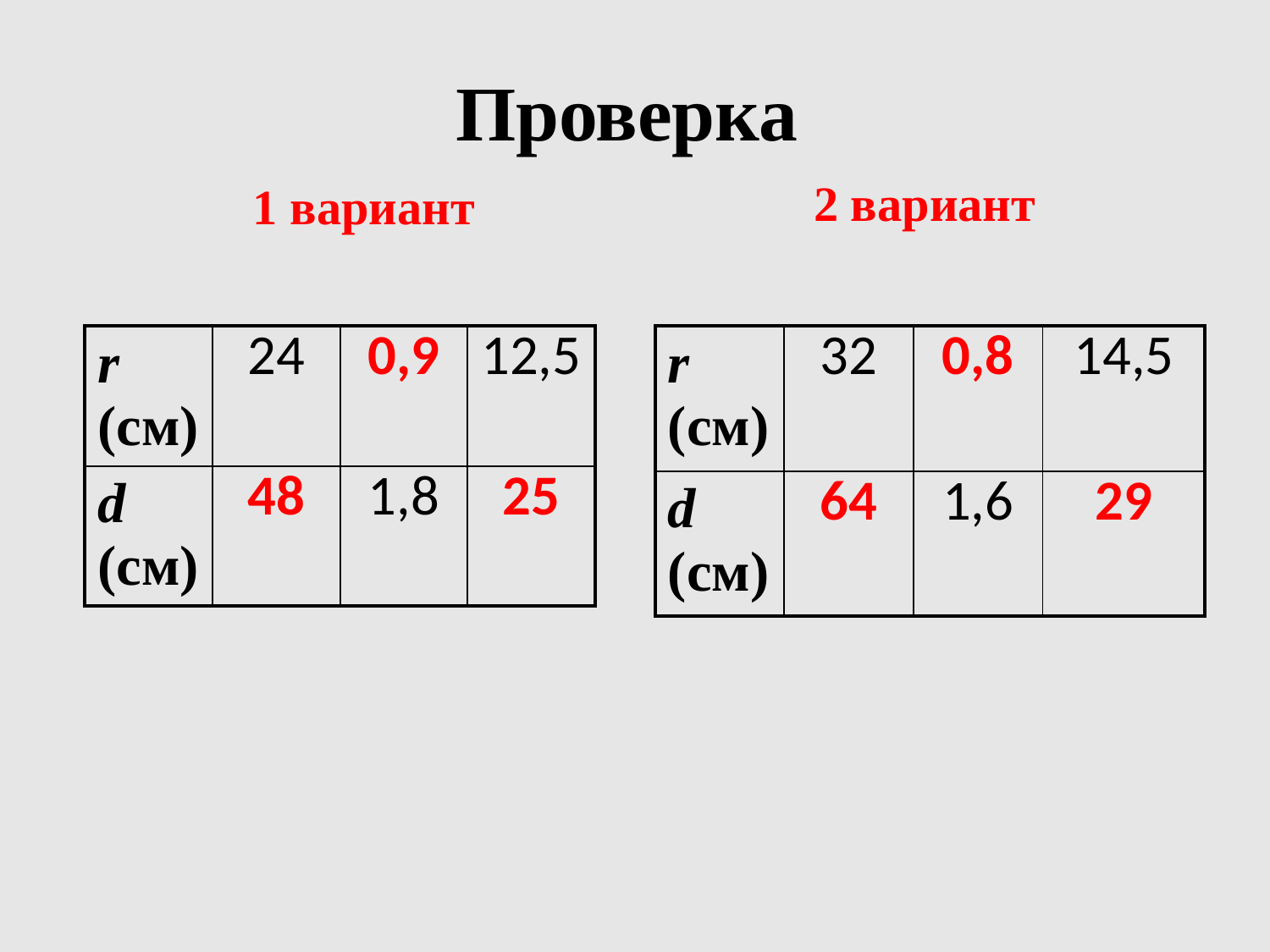

# Проверка
2 вариант
   1 вариант
| r (см) | 24 | 0,9 | 12,5 |
| --- | --- | --- | --- |
| d (см) | 48 | 1,8 | 25 |
| r (см) | 32 | 0,8 | 14,5 |
| --- | --- | --- | --- |
| d (см) | 64 | 1,6 | 29 |